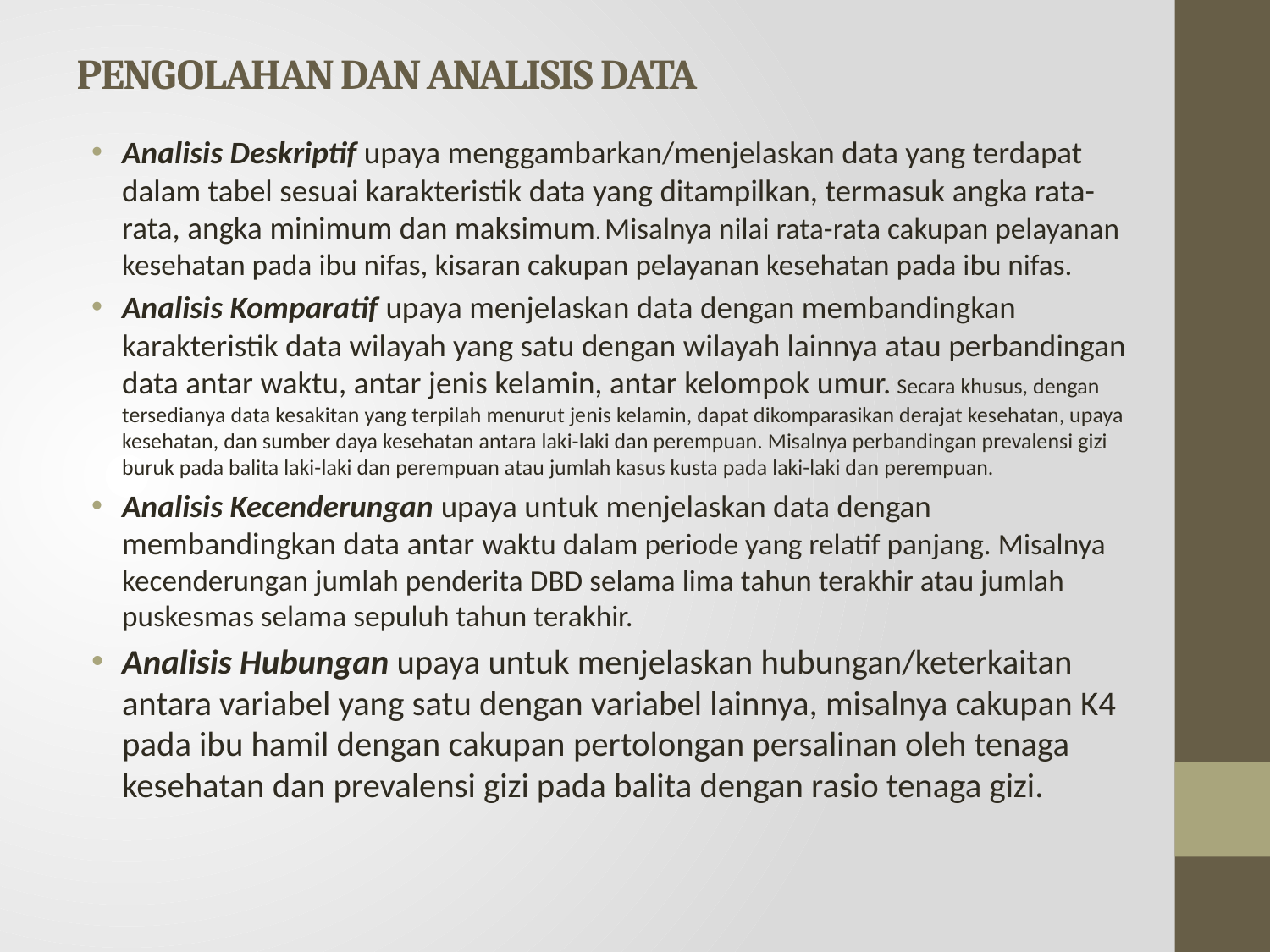

# PENGOLAHAN DAN ANALISIS DATA
Analisis Deskriptif upaya menggambarkan/menjelaskan data yang terdapat dalam tabel sesuai karakteristik data yang ditampilkan, termasuk angka rata-rata, angka minimum dan maksimum. Misalnya nilai rata-rata cakupan pelayanan kesehatan pada ibu nifas, kisaran cakupan pelayanan kesehatan pada ibu nifas.
Analisis Komparatif upaya menjelaskan data dengan membandingkan karakteristik data wilayah yang satu dengan wilayah lainnya atau perbandingan data antar waktu, antar jenis kelamin, antar kelompok umur. Secara khusus, dengan tersedianya data kesakitan yang terpilah menurut jenis kelamin, dapat dikomparasikan derajat kesehatan, upaya kesehatan, dan sumber daya kesehatan antara laki-laki dan perempuan. Misalnya perbandingan prevalensi gizi buruk pada balita laki-laki dan perempuan atau jumlah kasus kusta pada laki-laki dan perempuan.
Analisis Kecenderungan upaya untuk menjelaskan data dengan membandingkan data antar waktu dalam periode yang relatif panjang. Misalnya kecenderungan jumlah penderita DBD selama lima tahun terakhir atau jumlah puskesmas selama sepuluh tahun terakhir.
Analisis Hubungan upaya untuk menjelaskan hubungan/keterkaitan antara variabel yang satu dengan variabel lainnya, misalnya cakupan K4 pada ibu hamil dengan cakupan pertolongan persalinan oleh tenaga kesehatan dan prevalensi gizi pada balita dengan rasio tenaga gizi.